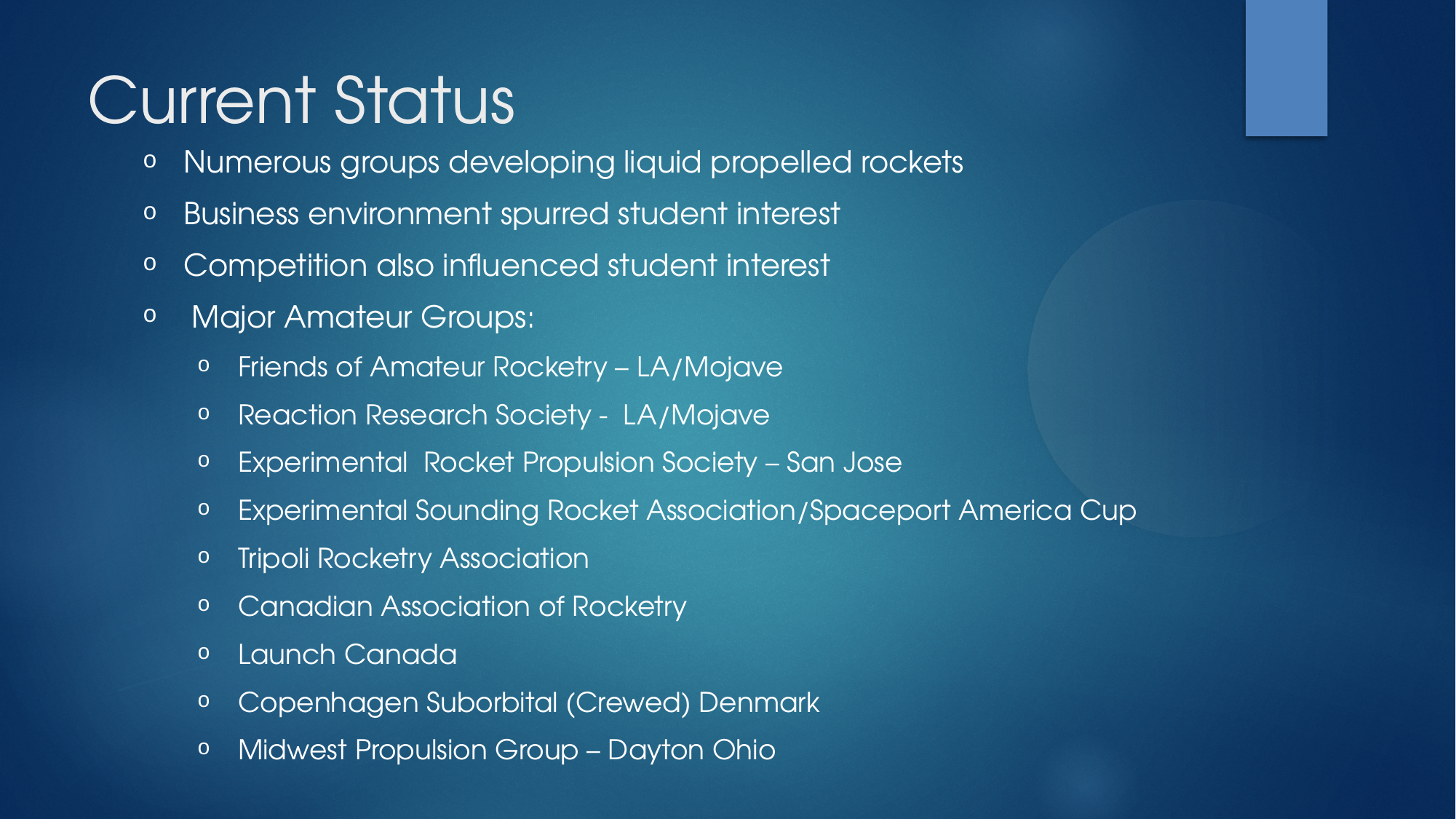

Current Status
Numerous groups developing liquid propelled rockets
Business environment spurred student interest
Competition also influenced student interest
 Major Amateur Groups:
Friends of Amateur Rocketry – LA/Mojave
Reaction Research Society -  LA/Mojave
Experimental  Rocket Propulsion Society – San Jose
Experimental Sounding Rocket Association/Spaceport America Cup
Tripoli Rocketry Association
Canadian Association of Rocketry
Launch Canada
Copenhagen Suborbital (Crewed) Denmark
Midwest Propulsion Group – Dayton Ohio